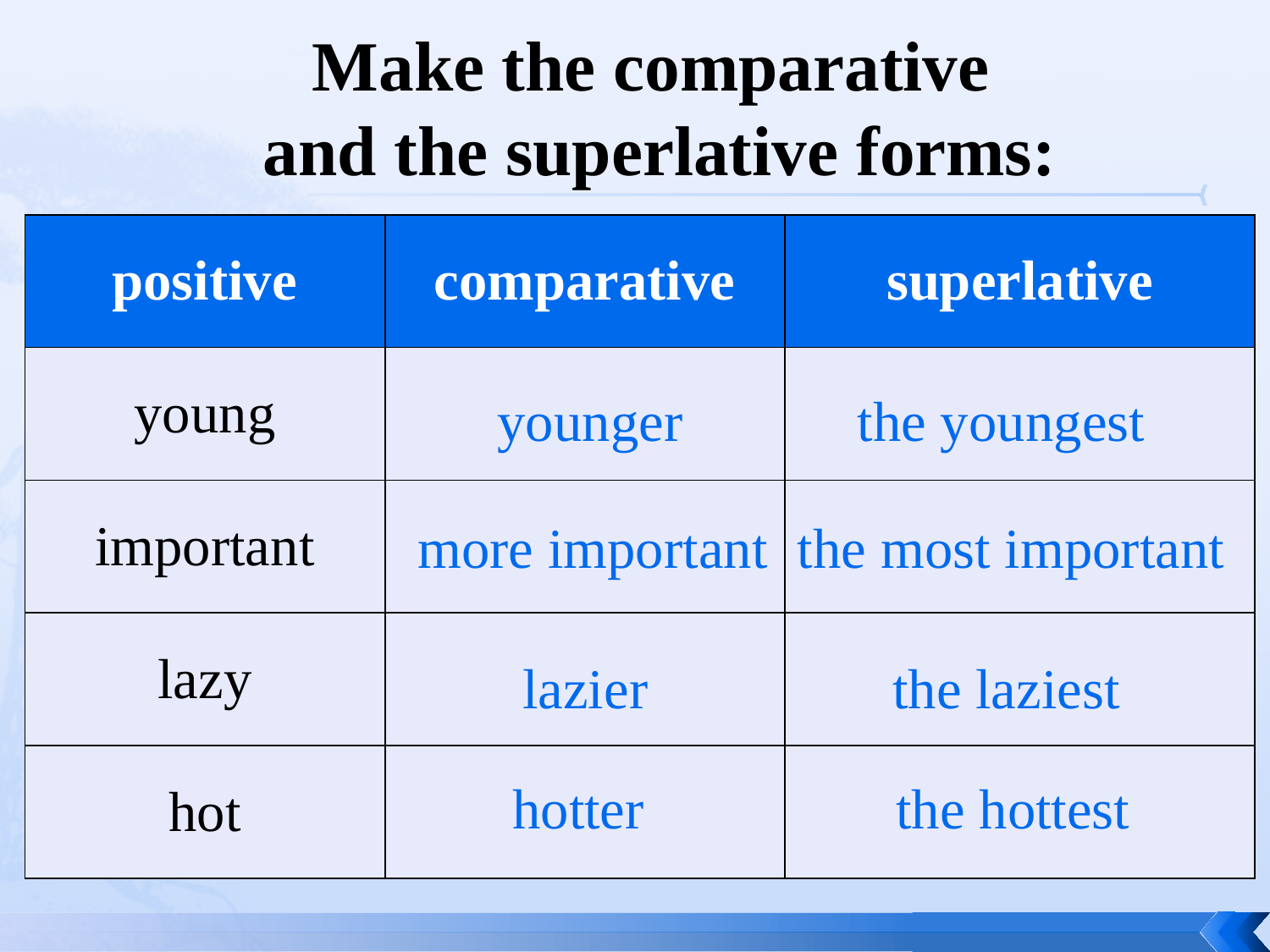

# Make the comparative and the superlative forms:
| positive | comparative | superlative |
| --- | --- | --- |
| young |  |  |
| important |  |  |
| lazy |  |  |
| hot |  |  |
the youngest
younger
more important
the most important
the laziest
lazier
hotter
the hottest